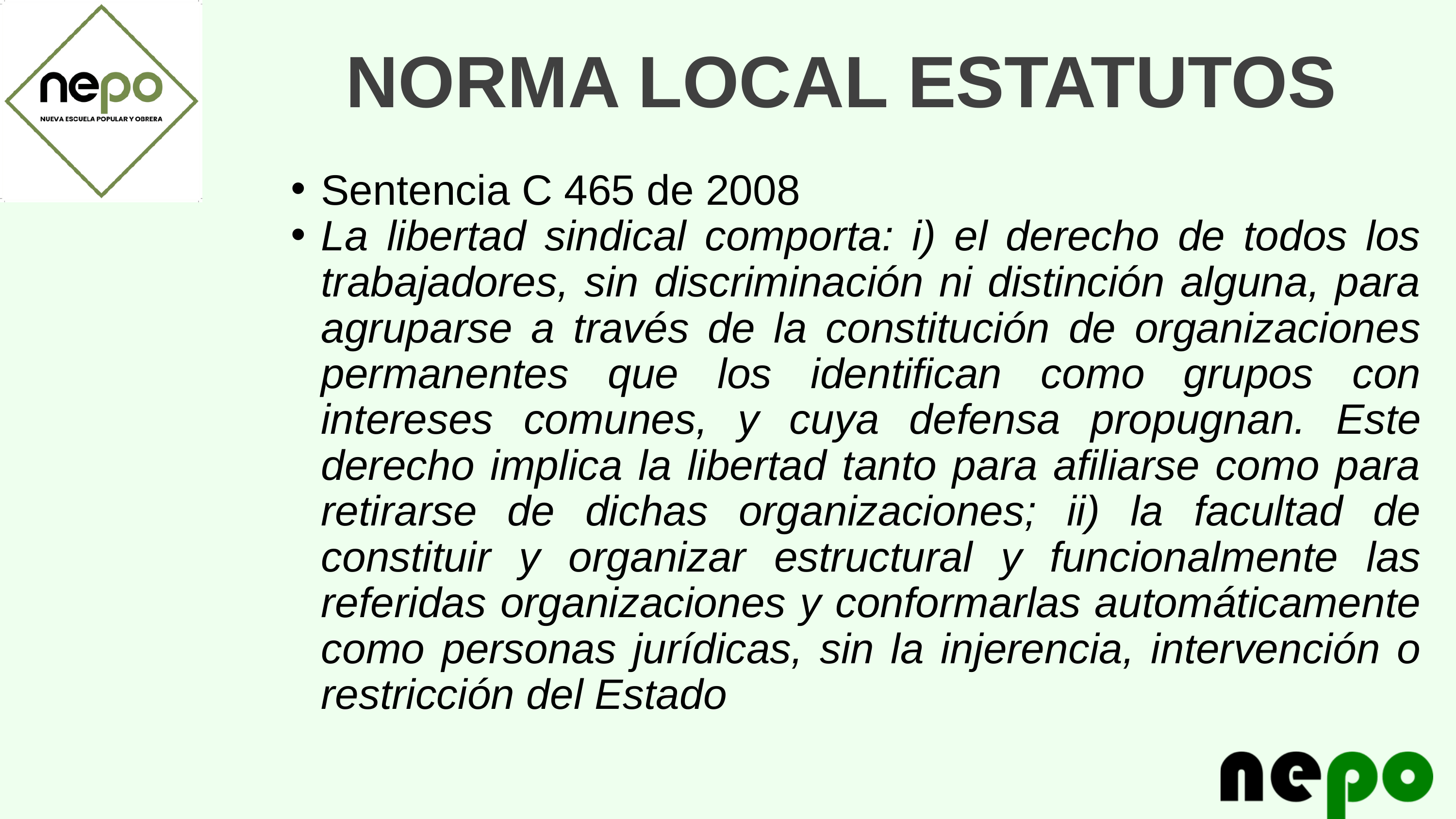

NORMA LOCAL ESTATUTOS

Sentencia C 465 de 2008
La libertad sindical comporta: i) el derecho de todos los trabajadores, sin discriminación ni distinción alguna, para agruparse a través de la constitución de organizaciones permanentes que los identifican como grupos con intereses comunes, y cuya defensa propugnan. Este derecho implica la libertad tanto para afiliarse como para retirarse de dichas organizaciones; ii) la facultad de constituir y organizar estructural y funcionalmente las referidas organizaciones y conformarlas automáticamente como personas jurídicas, sin la injerencia, intervención o restricción del Estado